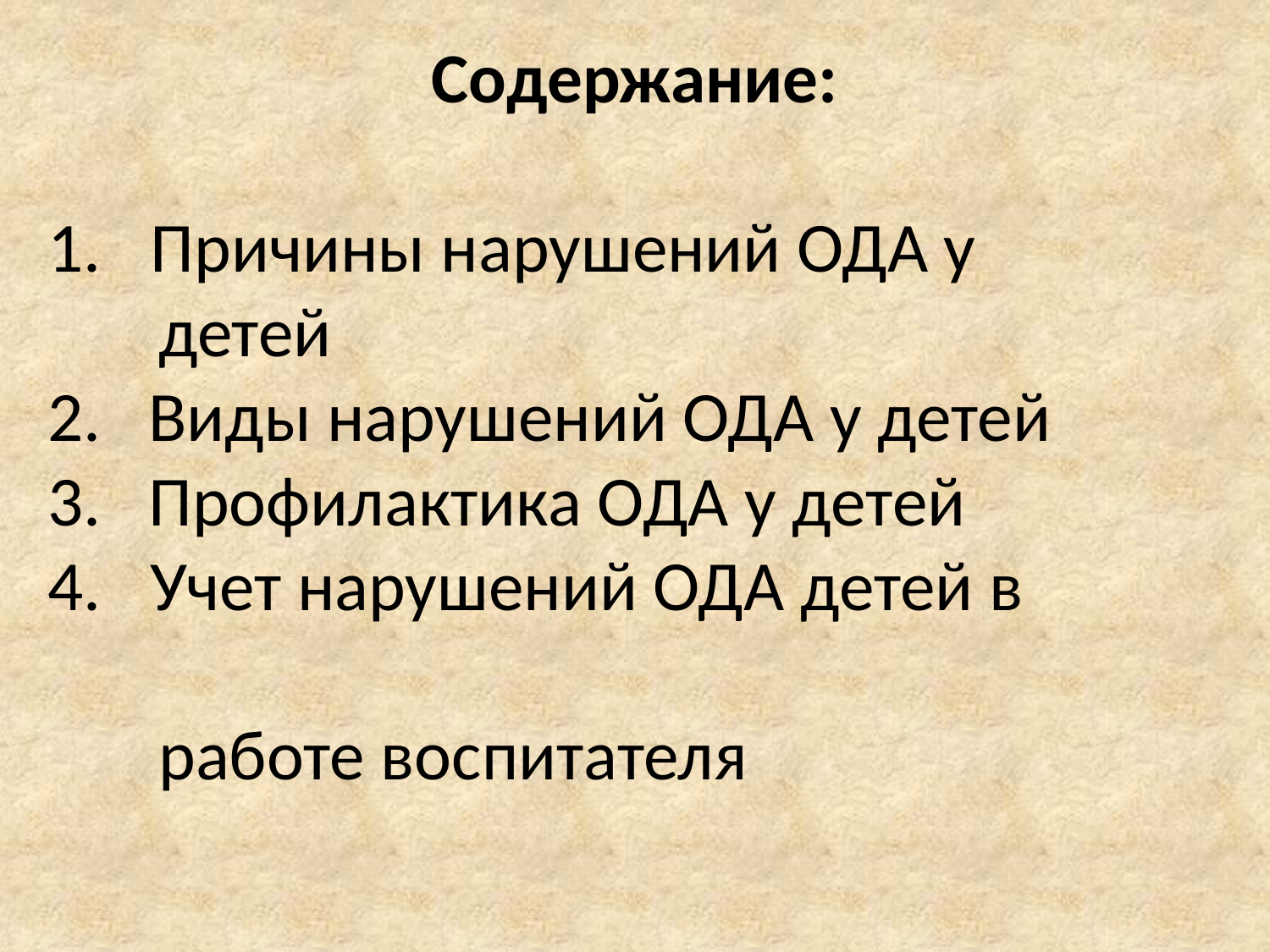

Содержание:

Причины нарушений ОДА у
       детей
2.   Виды нарушений ОДА у детей
3.   Профилактика ОДА у детей
Учет нарушений ОДА детей в
       работе воспитателя